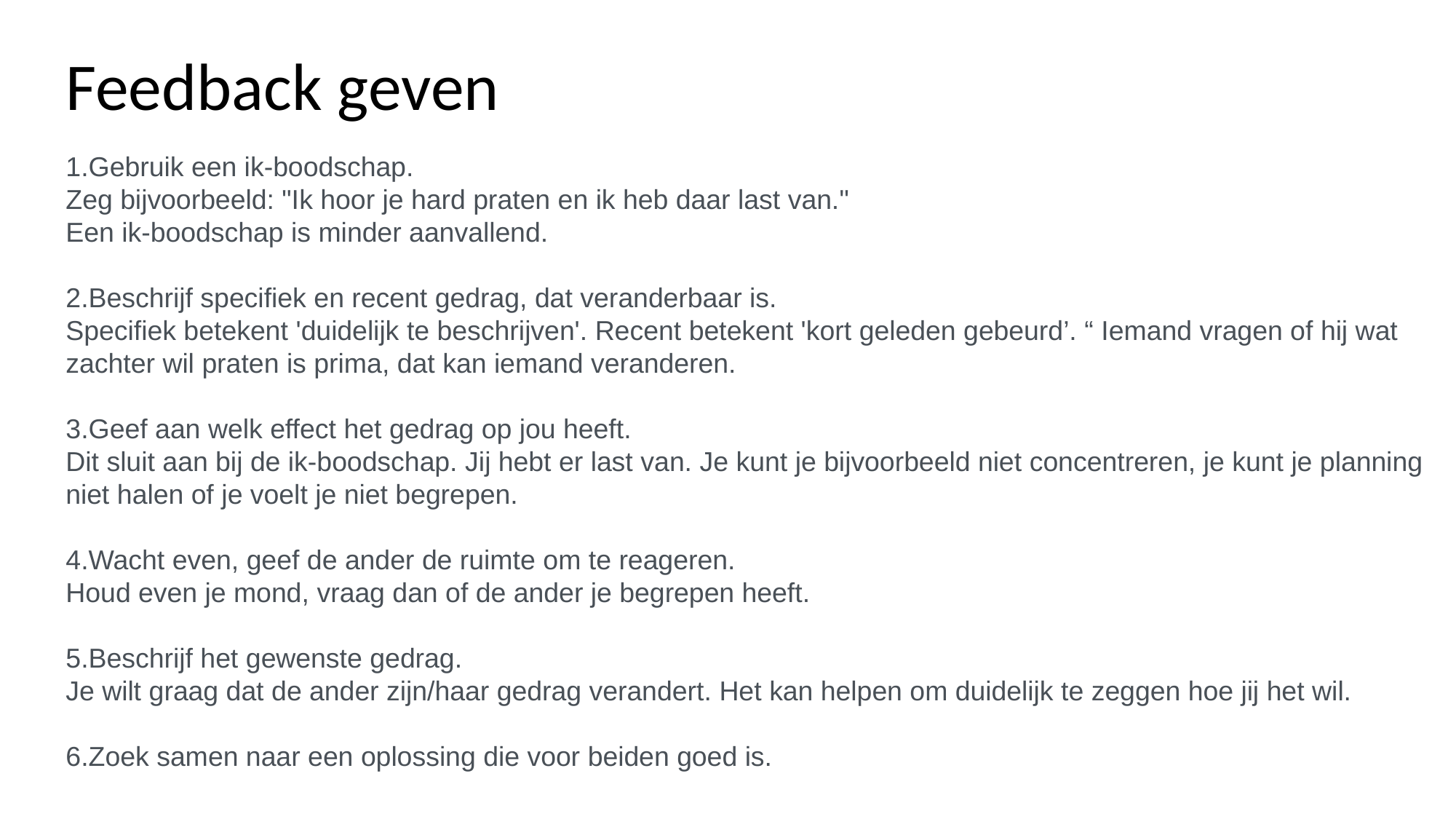

# Feedback geven
Gebruik een ik-boodschap.
Zeg bijvoorbeeld: "Ik hoor je hard praten en ik heb daar last van."
Een ik-boodschap is minder aanvallend.
Beschrijf specifiek en recent gedrag, dat veranderbaar is.
Specifiek betekent 'duidelijk te beschrijven'. Recent betekent 'kort geleden gebeurd’. “ Iemand vragen of hij wat zachter wil praten is prima, dat kan iemand veranderen.
Geef aan welk effect het gedrag op jou heeft.
Dit sluit aan bij de ik-boodschap. Jij hebt er last van. Je kunt je bijvoorbeeld niet concentreren, je kunt je planning niet halen of je voelt je niet begrepen.
Wacht even, geef de ander de ruimte om te reageren.
Houd even je mond, vraag dan of de ander je begrepen heeft.
Beschrijf het gewenste gedrag.
Je wilt graag dat de ander zijn/haar gedrag verandert. Het kan helpen om duidelijk te zeggen hoe jij het wil.
Zoek samen naar een oplossing die voor beiden goed is.